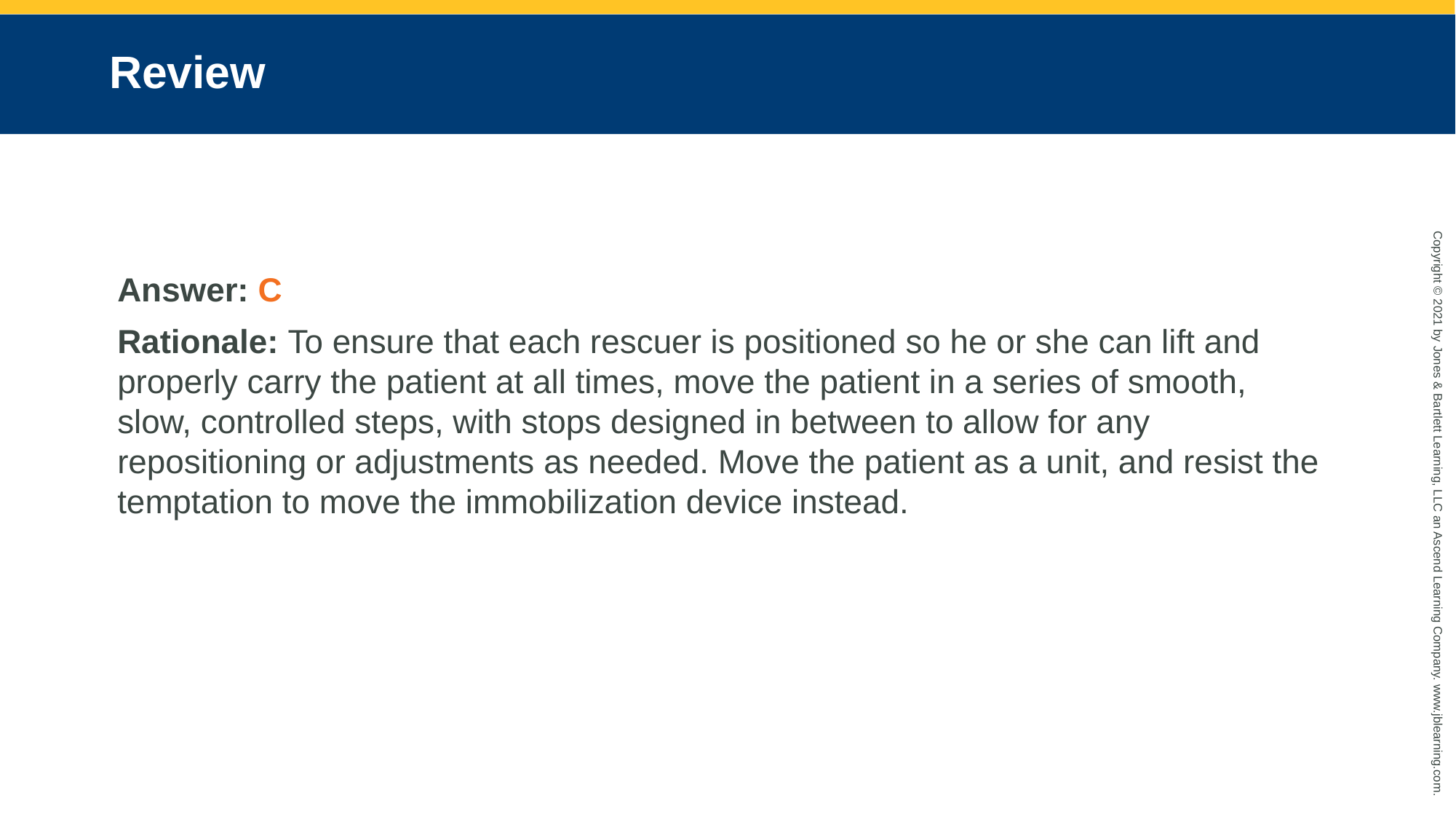

# Review
Answer: C
Rationale: To ensure that each rescuer is positioned so he or she can lift and properly carry the patient at all times, move the patient in a series of smooth, slow, controlled steps, with stops designed in between to allow for any repositioning or adjustments as needed. Move the patient as a unit, and resist the temptation to move the immobilization device instead.